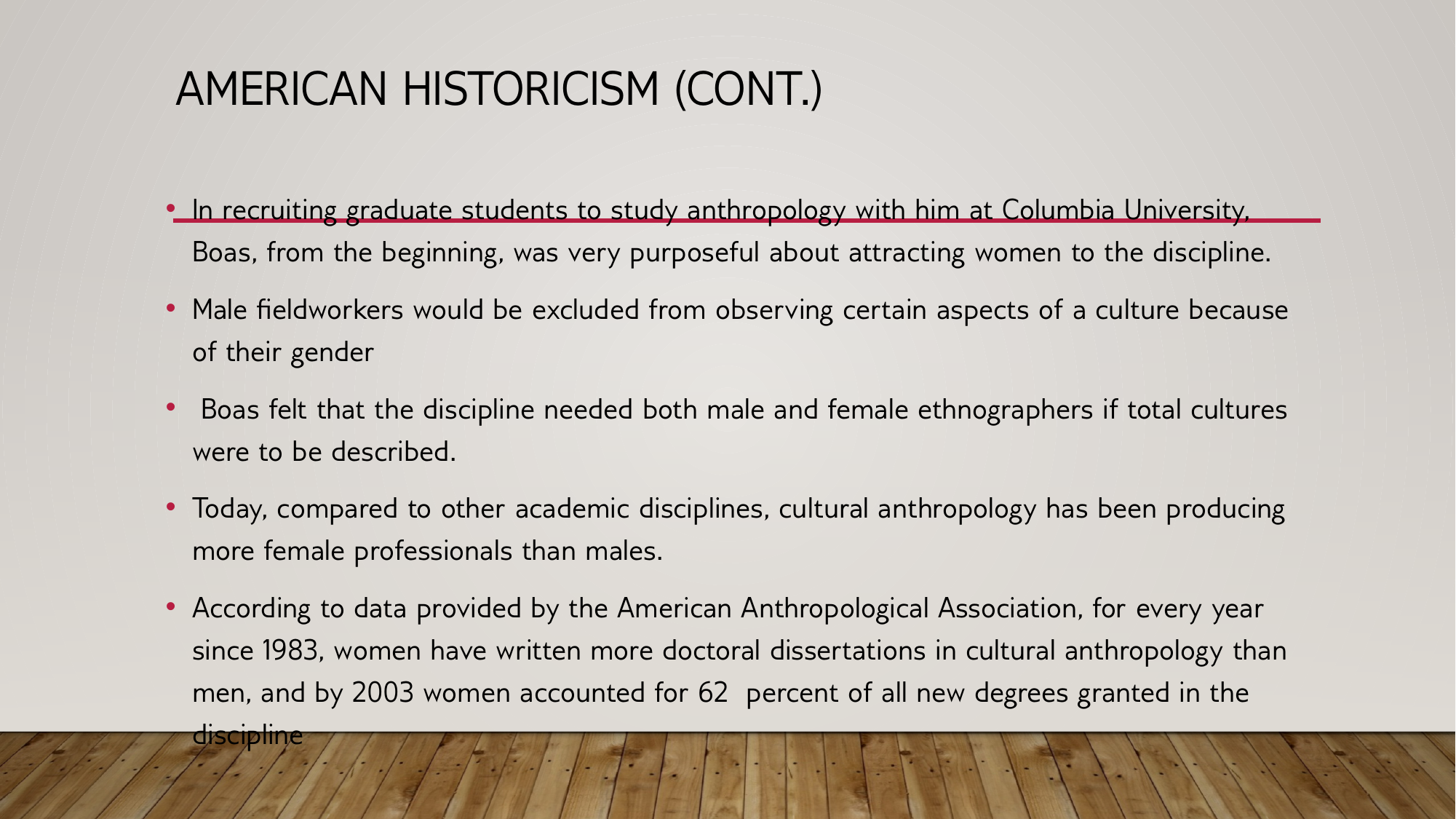

# American Historicism (Cont.)
In recruiting graduate students to study anthropology with him at Columbia University, Boas, from the beginning, was very purposeful about attracting women to the discipline.
Male fieldworkers would be excluded from observing certain aspects of a culture because of their gender
 Boas felt that the discipline needed both male and female ethnographers if total cultures were to be described.
Today, compared to other academic disciplines, cultural anthropology has been producing more female professionals than males.
According to data provided by the American Anthropological Association, for every year since 1983, women have written more doctoral dissertations in cultural anthropology than men, and by 2003 women accounted for 62  percent of all new degrees granted in the discipline